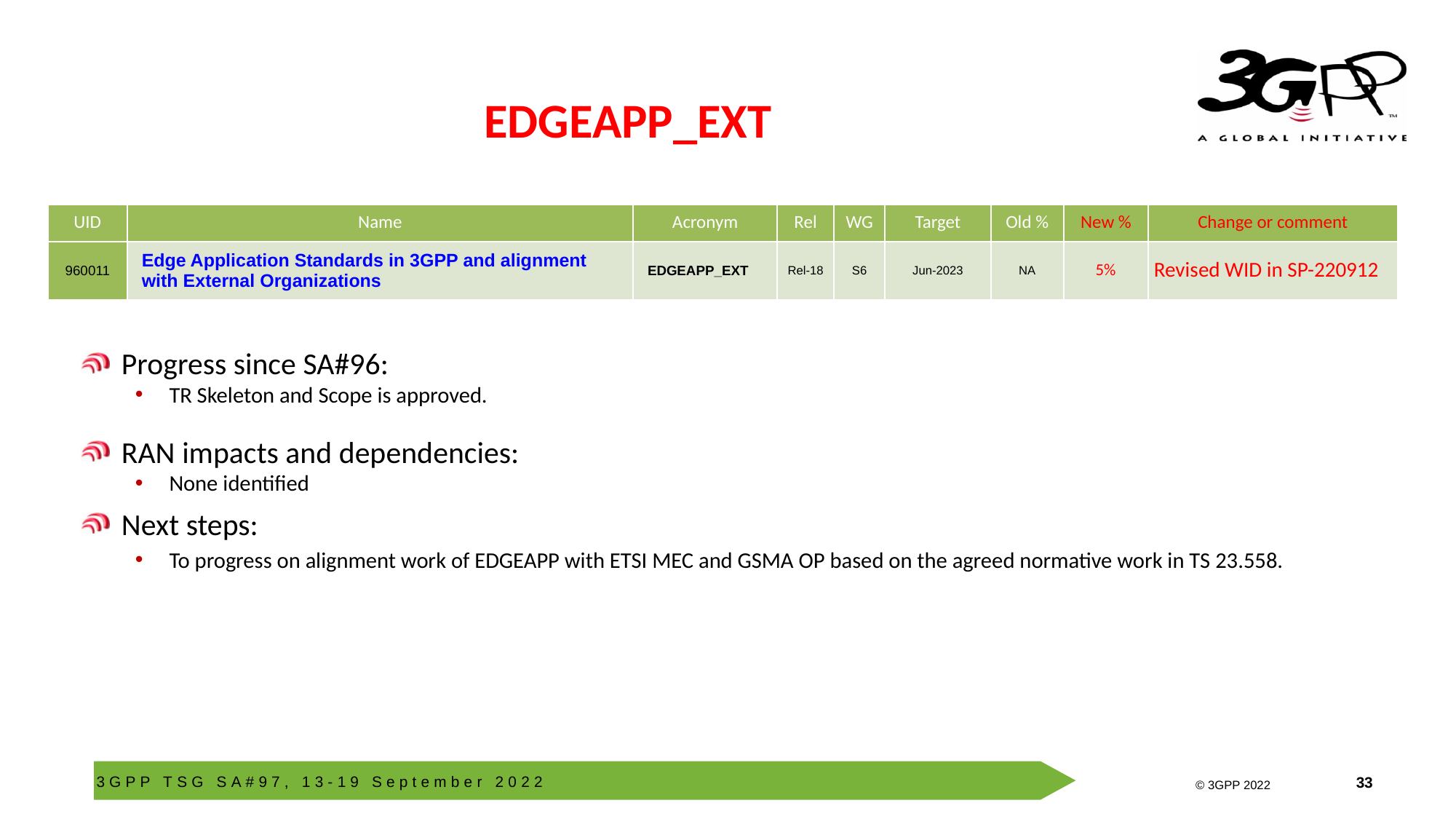

# EDGEAPP_EXT
| UID | Name | Acronym | Rel | WG | Target | Old % | New % | Change or comment |
| --- | --- | --- | --- | --- | --- | --- | --- | --- |
| 960011 | Edge Application Standards in 3GPP and alignment with External Organizations | EDGEAPP\_EXT | Rel-18 | S6 | Jun-2023 | NA | 5% | Revised WID in SP-220912 |
Progress since SA#96:
TR Skeleton and Scope is approved.

RAN impacts and dependencies:
None identified
Next steps:
To progress on alignment work of EDGEAPP with ETSI MEC and GSMA OP based on the agreed normative work in TS 23.558.